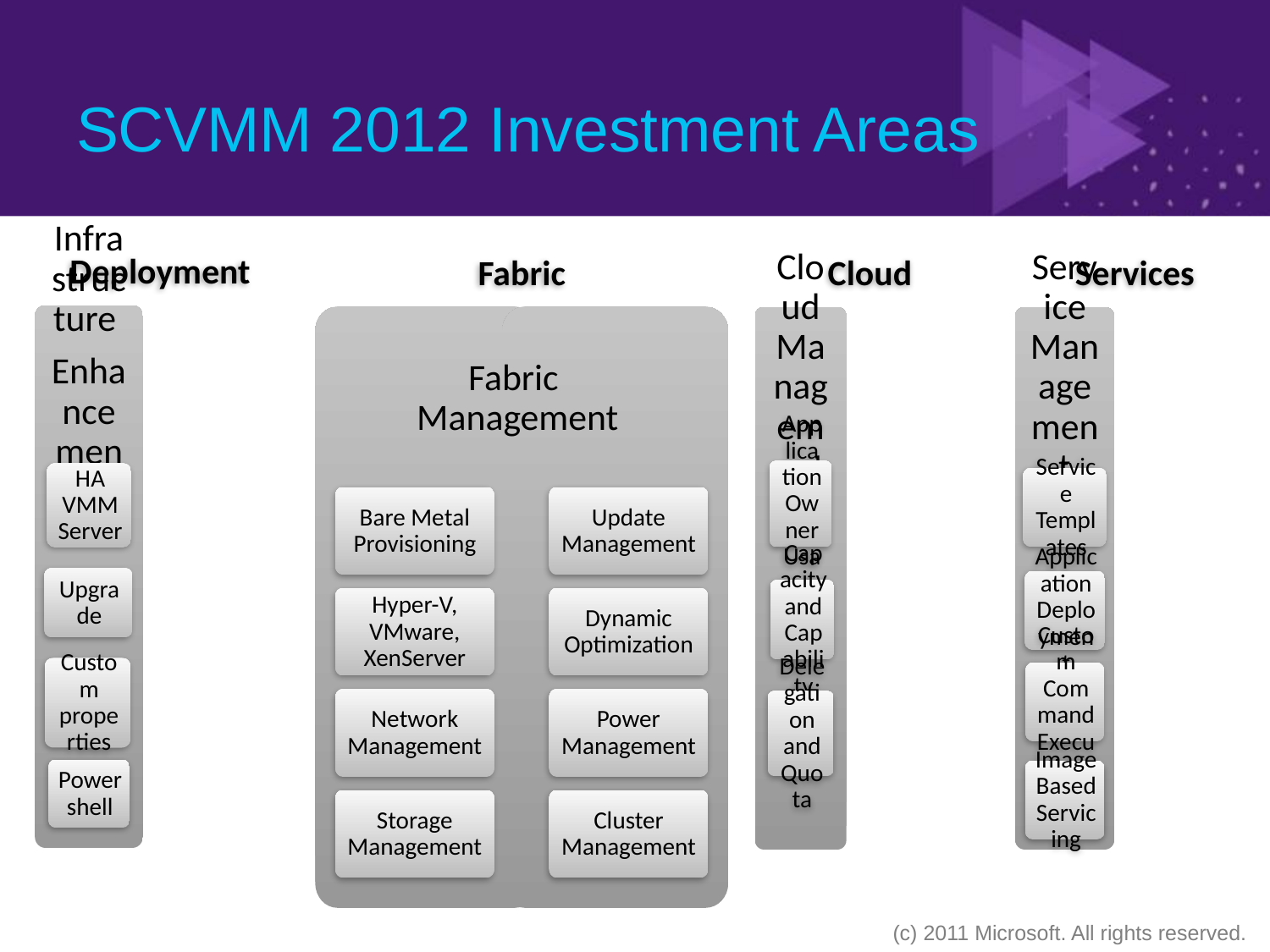

# SCVMM 2012 Investment Areas
Deployment
Infrastructure
Enhancements
HA VMM Server
Upgrade
Custom properties
Powershell
Fabric

Bare Metal Provisioning
Update Management
Hyper-V, VMware, XenServer
Dynamic Optimization
Network Management
Power Management
Storage Management
Cluster Management
Fabric
Management
Cloud
Cloud Management
Application Owner Usage
Capacity and Capability
Delegation and Quota
Services
Service Management
Service Templates
Application Deployment
Custom Command Execution
Image Based Servicing
(c) 2011 Microsoft. All rights reserved.